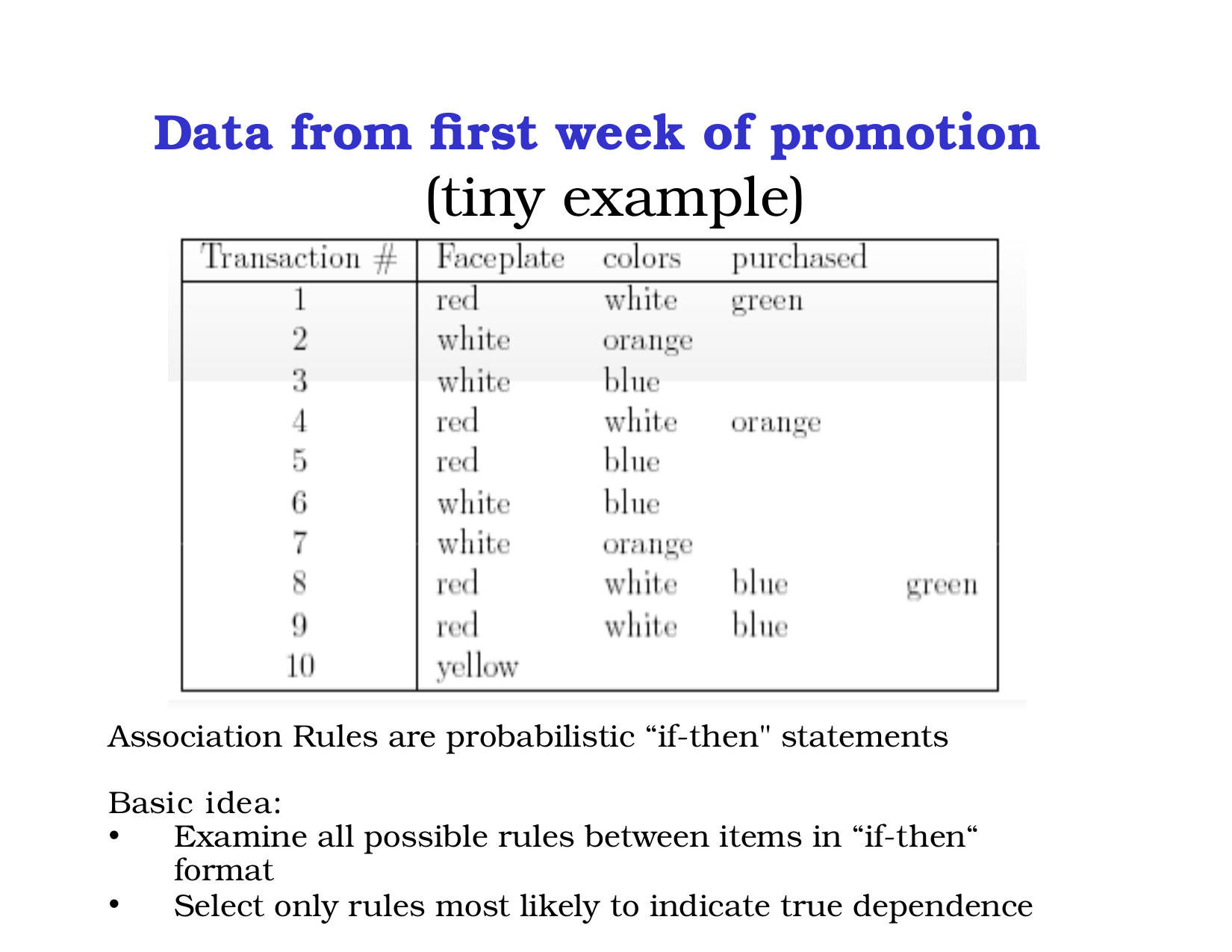

Data from first week of promotion (tiny example)

Association Rules are probabilistic “if-then" statements

Basic idea:
Examine all possible rules between items in “if-then“ format
Select only rules most likely to indicate true dependence